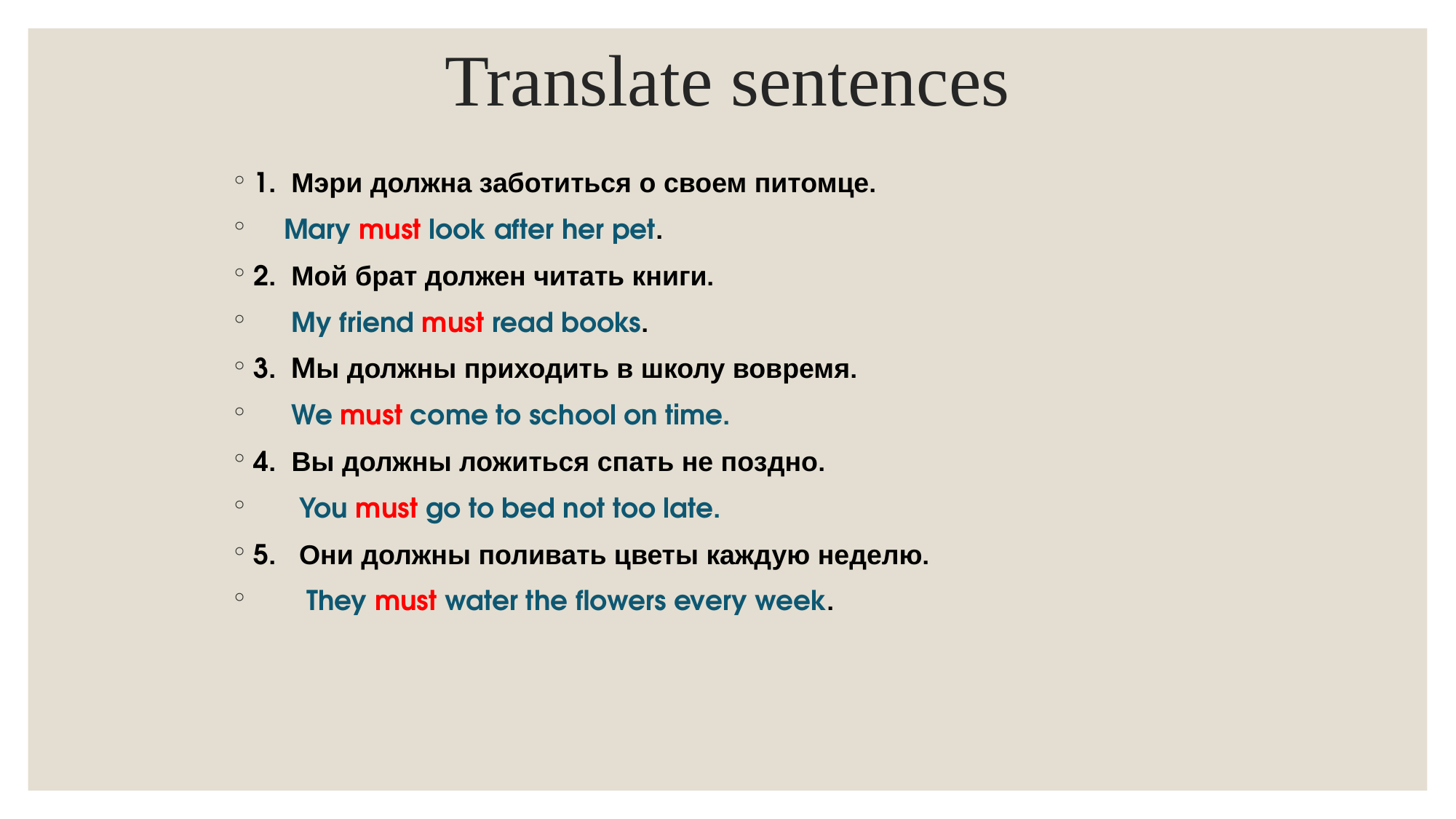

# Translate sentences
1.  Мэри должна заботиться о своем питомце.
    Mary must look after her pet.
2.  Мой брат должен читать книги.
     My friend must read books.
3.  Mы должны приходить в школу вовремя.
     We must come to school on time.
4.  Вы должны ложиться спать не поздно.
      You must go to bed not too late.
5.   Они должны поливать цветы каждую неделю.
       They must water the flowers every week.